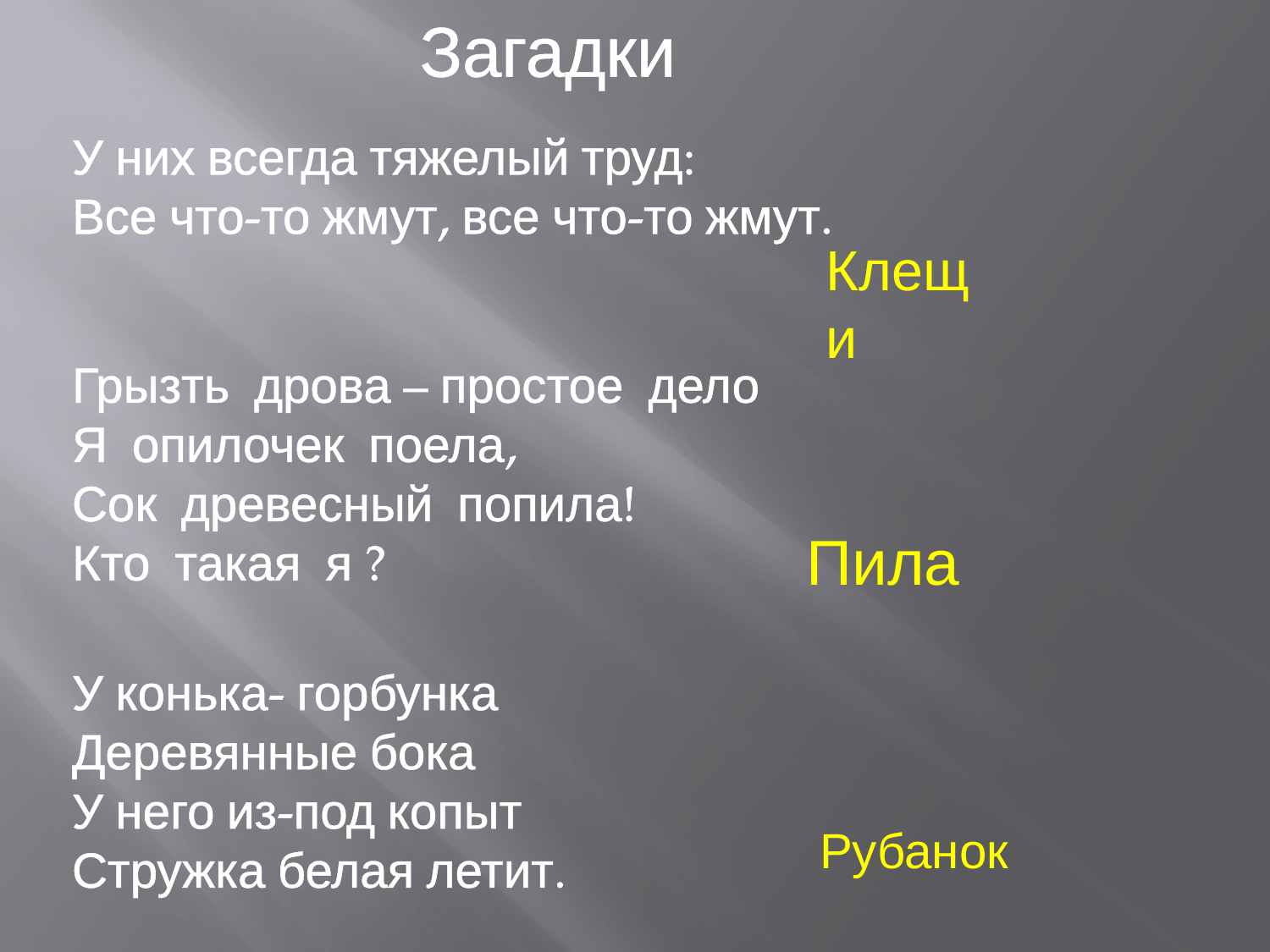

Загадки
У них всегда тяжелый труд:
Все что-то жмут, все что-то жмут.
Клещи
Грызть  дрова – простое  дело
Я  опилочек  поела,
Сок  древесный  попила!
Кто  такая  я ?

Пила
У конька- горбунка
Деревянные бока
У него из-под копыт
Стружка белая летит.
Рубанок